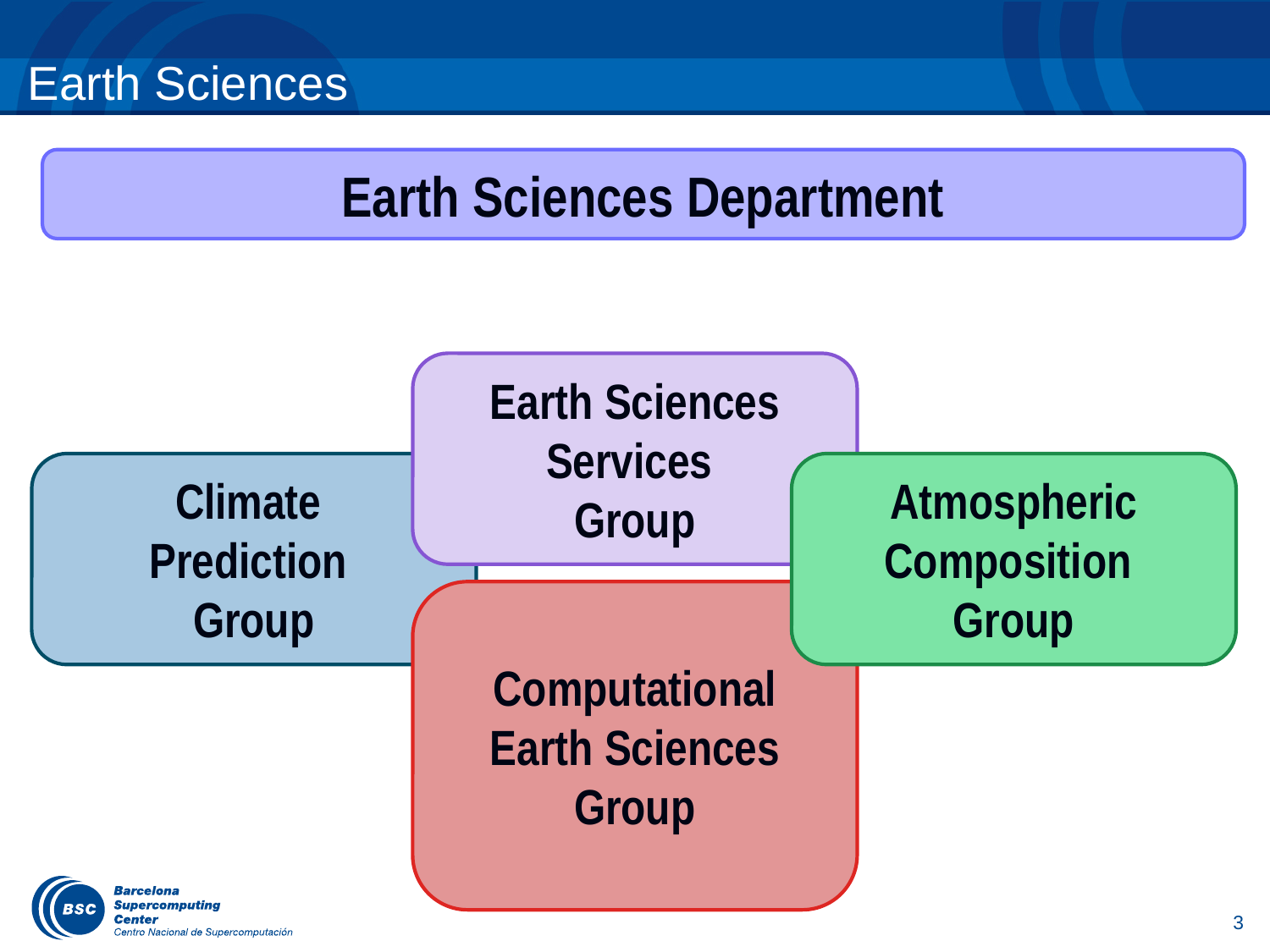

# Earth Sciences
Earth Sciences Department
Earth Sciences Services
Group
Climate
Prediction
Group
Atmospheric Composition
Group

Computational
Earth Sciences
Group

3